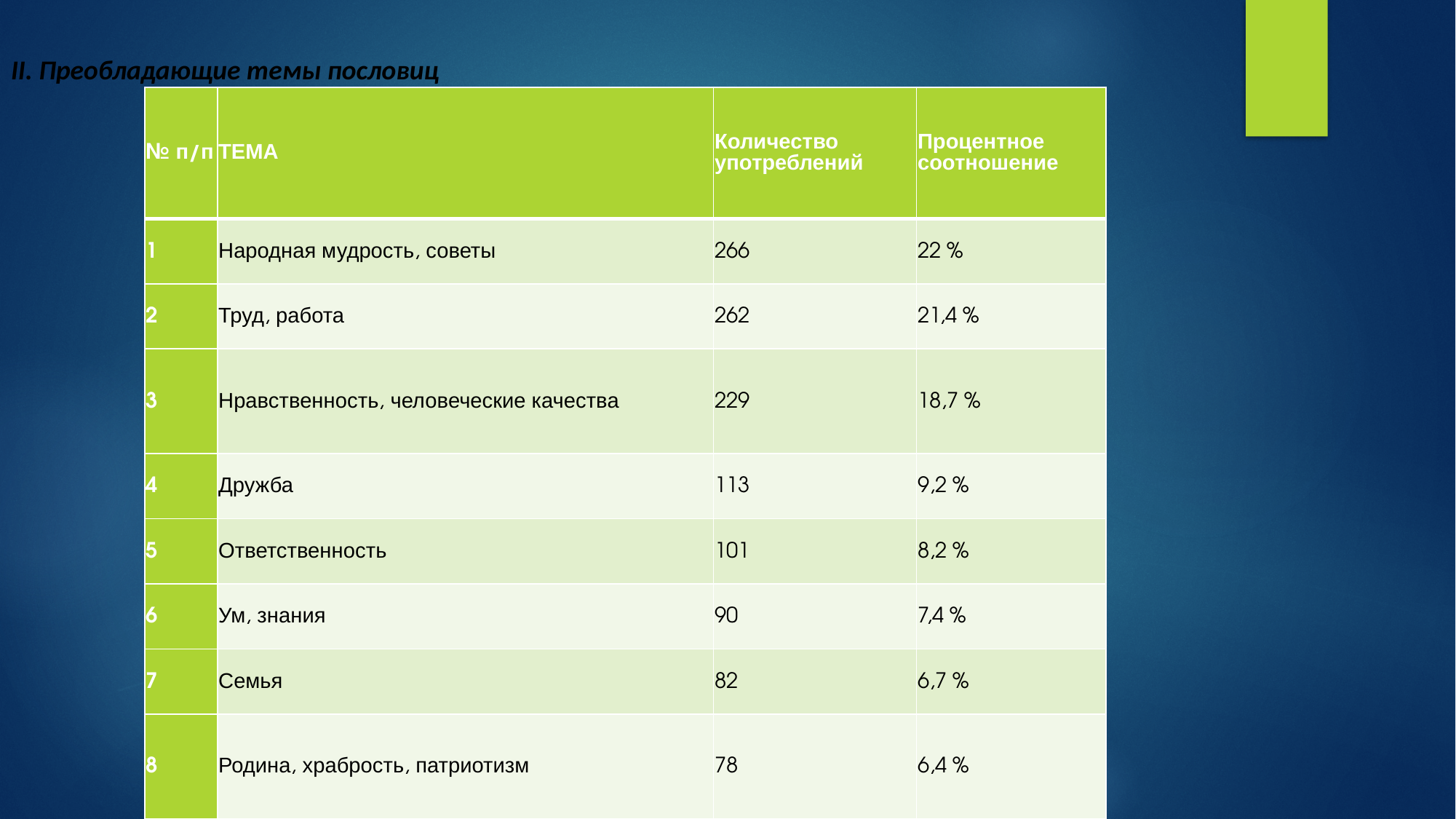

II. Преобладающие темы пословиц
| № п/п | ТЕМА | Количество употреблений | Процентное соотношение |
| --- | --- | --- | --- |
| 1 | Народная мудрость, советы | 266 | 22 % |
| 2 | Труд, работа | 262 | 21,4 % |
| 3 | Нравственность, человеческие качества | 229 | 18,7 % |
| 4 | Дружба | 113 | 9,2 % |
| 5 | Ответственность | 101 | 8,2 % |
| 6 | Ум, знания | 90 | 7,4 % |
| 7 | Семья | 82 | 6,7 % |
| 8 | Родина, храбрость, патриотизм | 78 | 6,4 % |